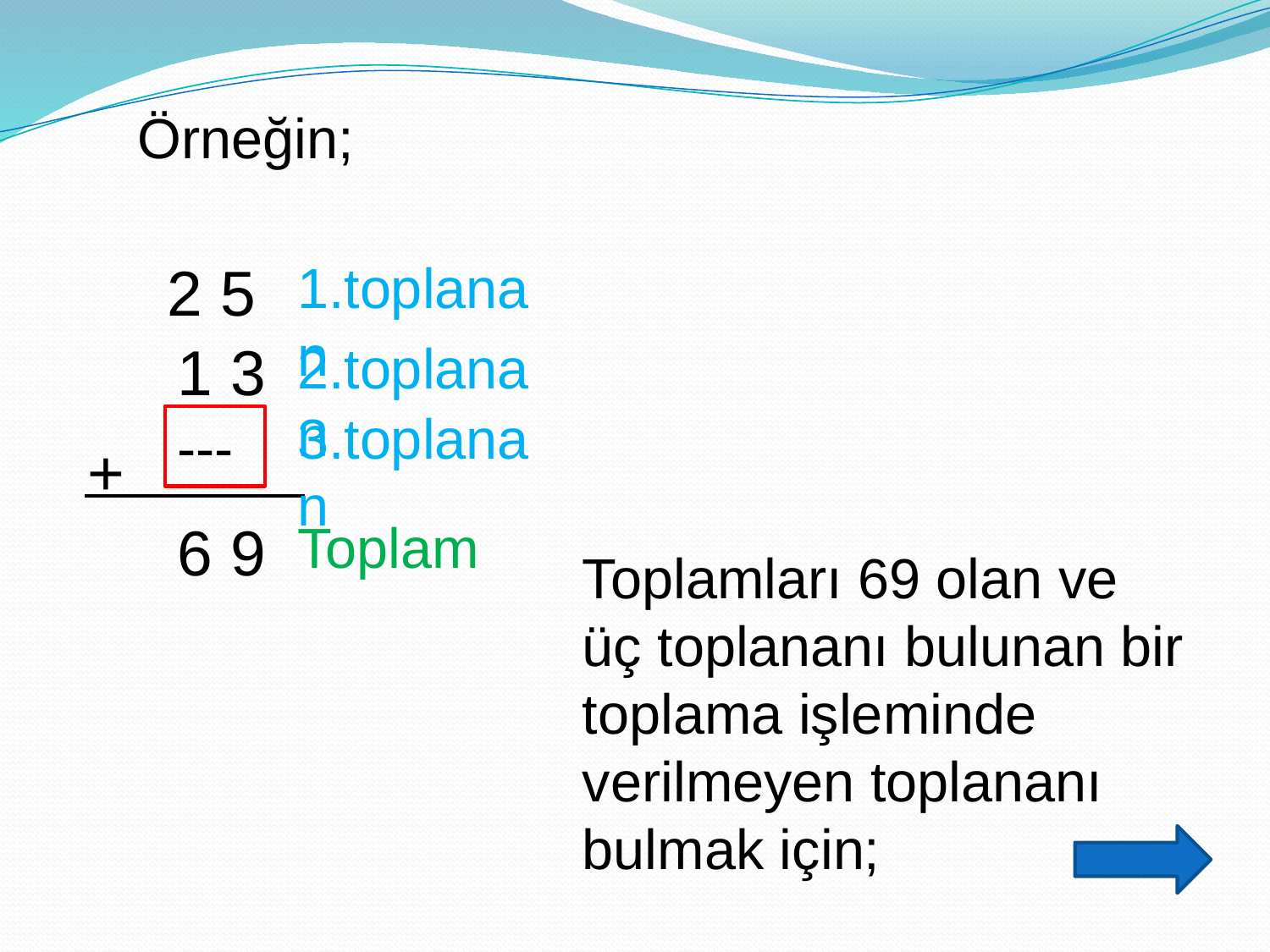

Örneğin;
2 5
1.toplanan
1 3
2.toplanan
3.toplanan
---
+
6 9
Toplam
Toplamları 69 olan ve
üç toplananı bulunan bir toplama işleminde verilmeyen toplananı bulmak için;